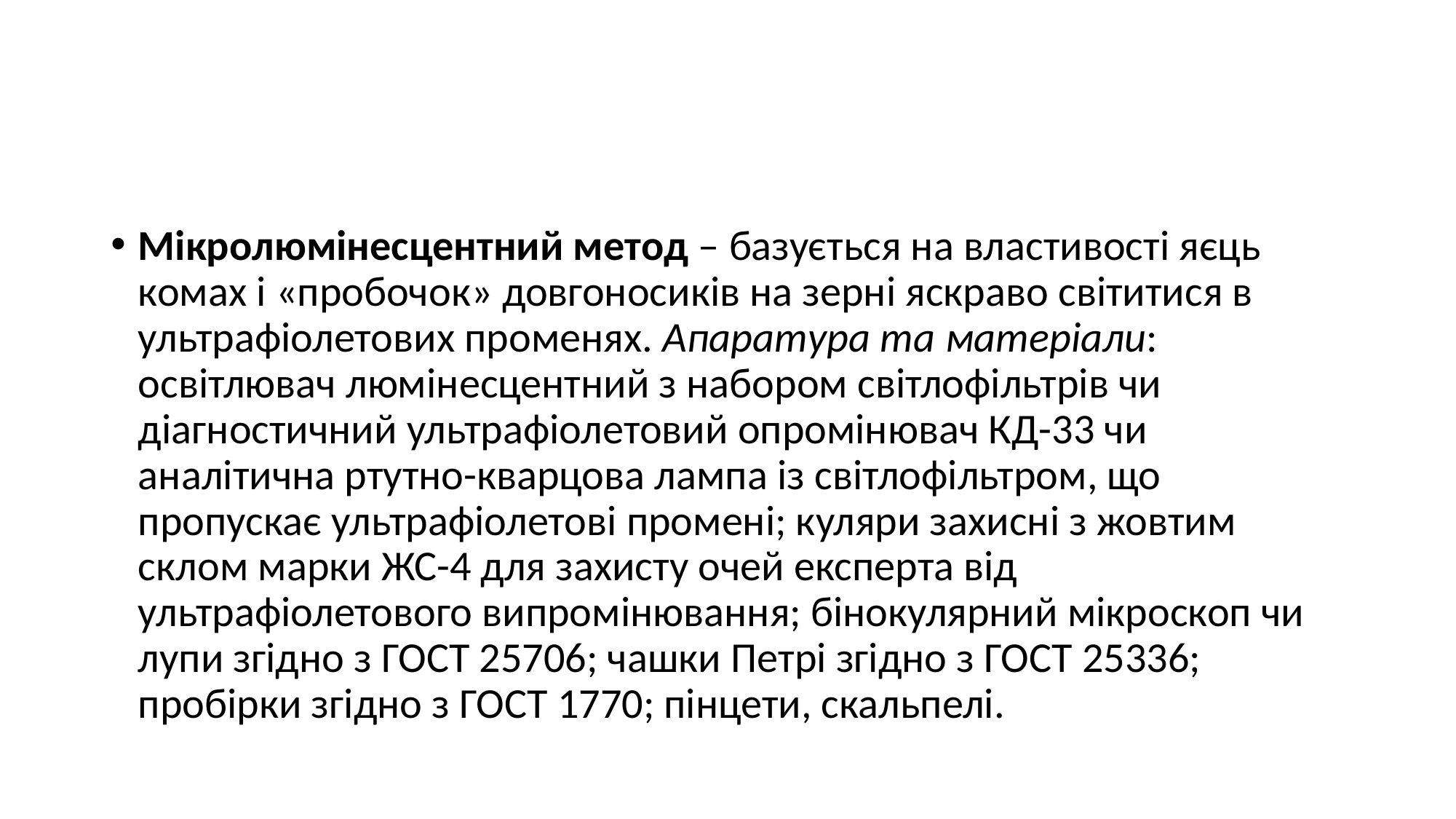

#
Мікролюмінесцентний метод – базується на властивості яєць комах і «пробочок» довгоносиків на зерні яскраво світитися в ультрафіолетових променях. Апаратура та матеріали: освітлювач люмінесцентний з набором світлофільтрів чи діагностичний ультрафіолетовий опромінювач КД-33 чи аналітична ртутно-кварцова лампа із світлофільтром, що пропускає ультрафіолетові промені; куляри захисні з жовтим склом марки ЖС-4 для захисту очей експерта від ультрафіолетового випромінювання; бінокулярний мікроскоп чи лупи згідно з ГОСТ 25706; чашки Петрі згідно з ГОСТ 25336; пробірки згідно з ГОСТ 1770; пінцети, скальпелі.